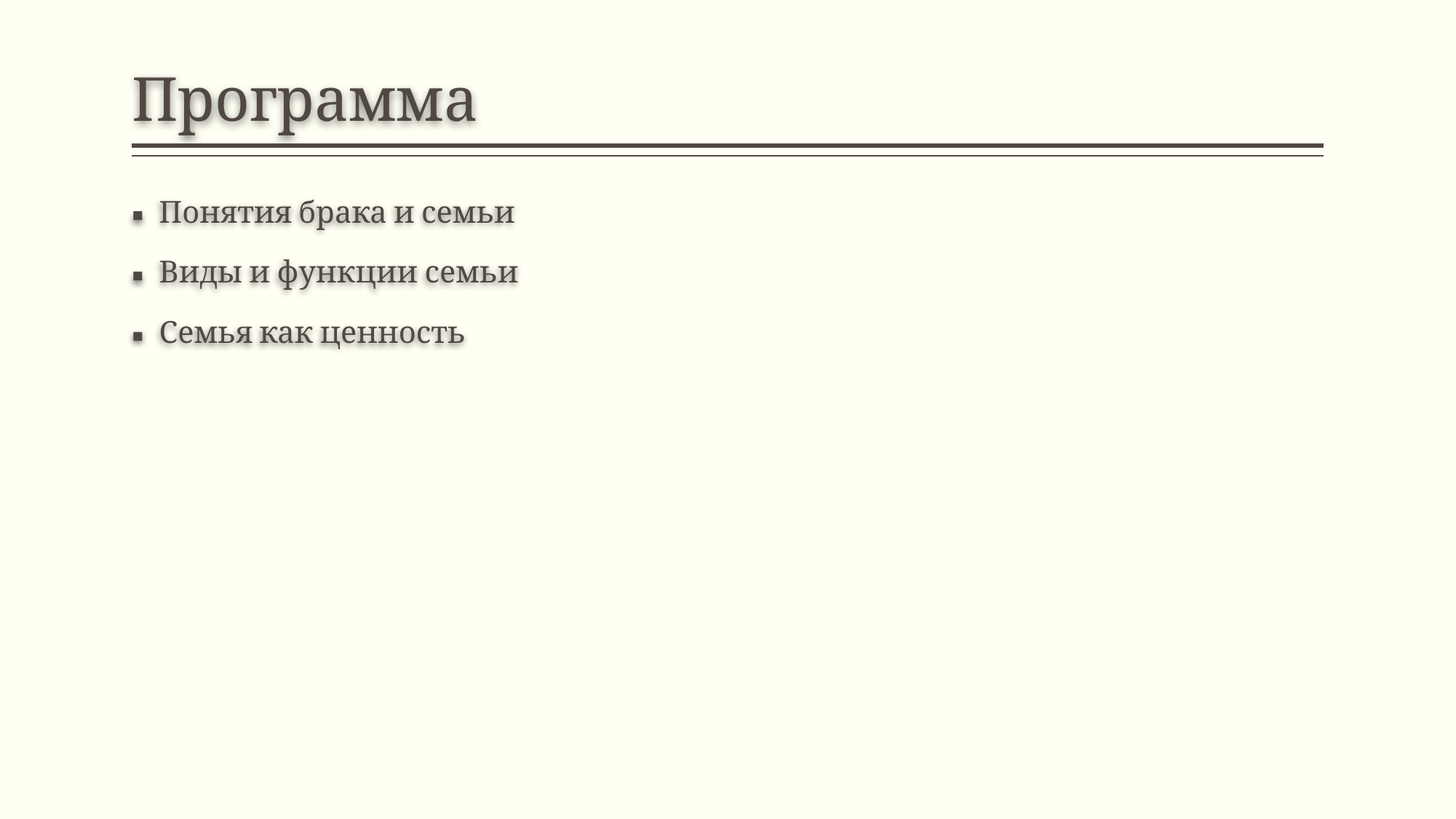

# Программа
Понятия брака и семьи
Виды и функции семьи
Семья как ценность